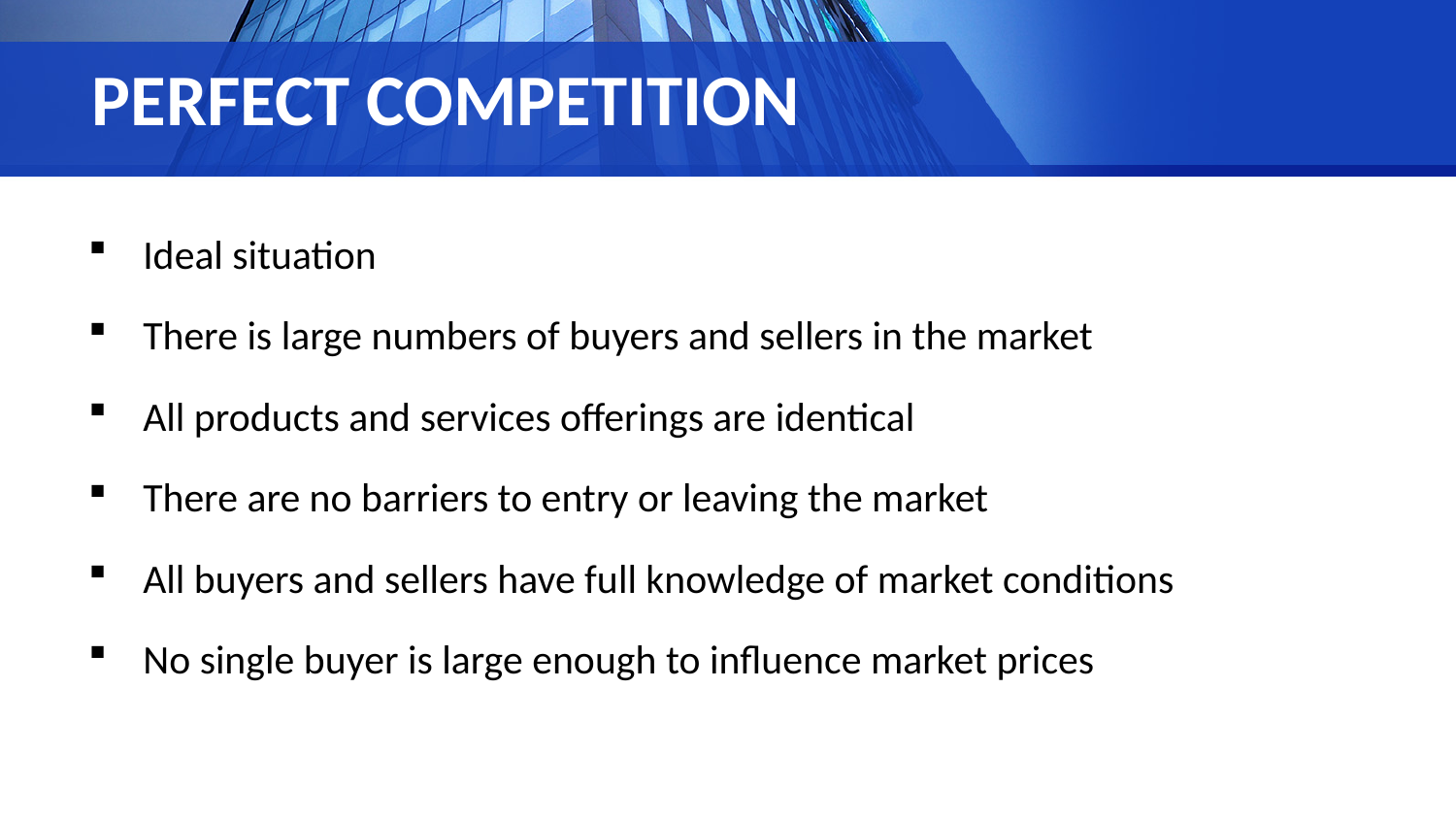

# PERFECT COMPETITION
Ideal situation
There is large numbers of buyers and sellers in the market
All products and services offerings are identical
There are no barriers to entry or leaving the market
All buyers and sellers have full knowledge of market conditions
No single buyer is large enough to influence market prices